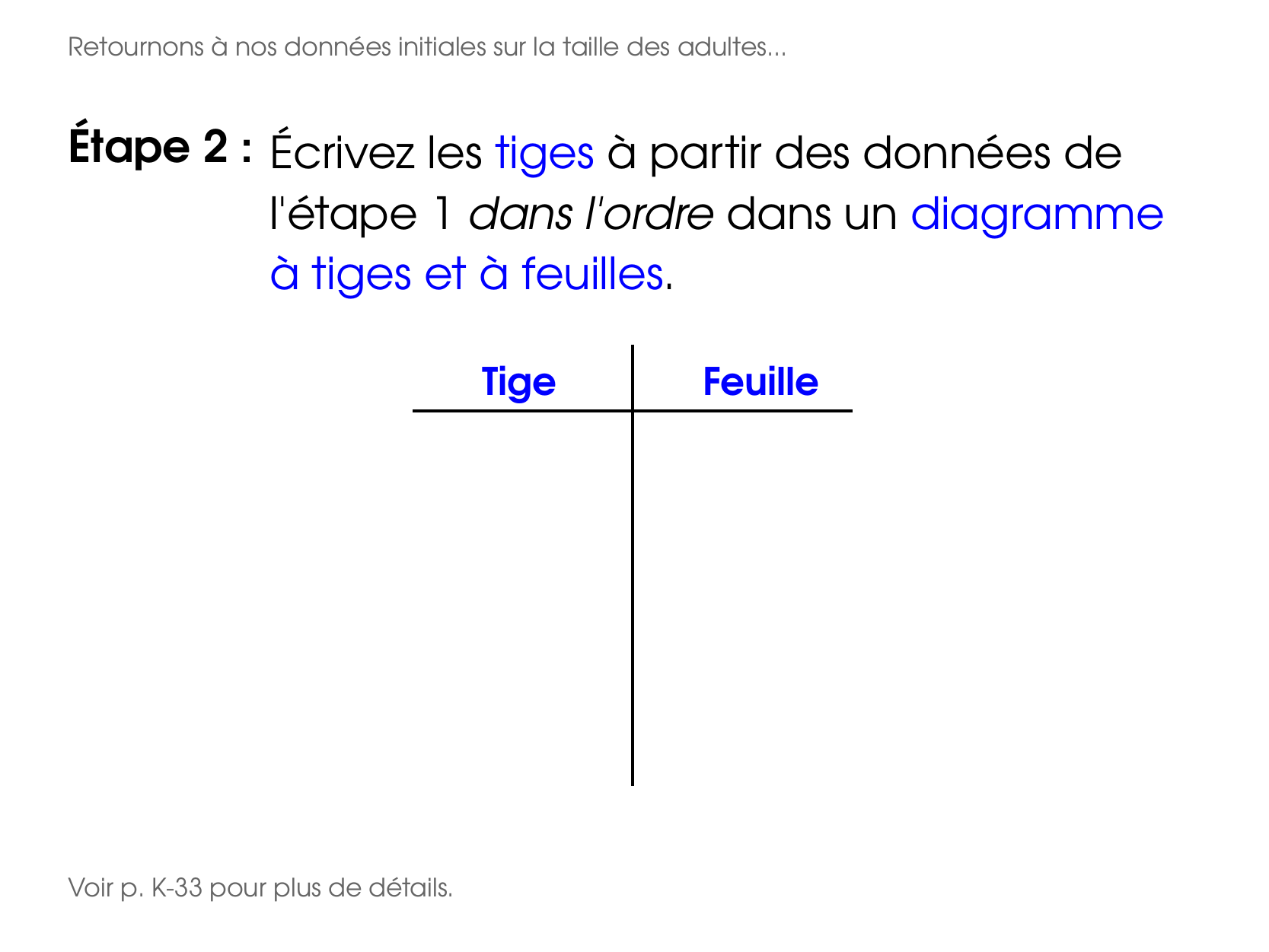

Retournons à nos données initiales sur la taille des adultes...
Écrivez les tiges à partir des données de l'étape 1 dans l'ordre dans un diagramme à tiges et à feuilles.
Étape 2 :
Tige
Feuille
Voir p. K-33 pour plus de détails.